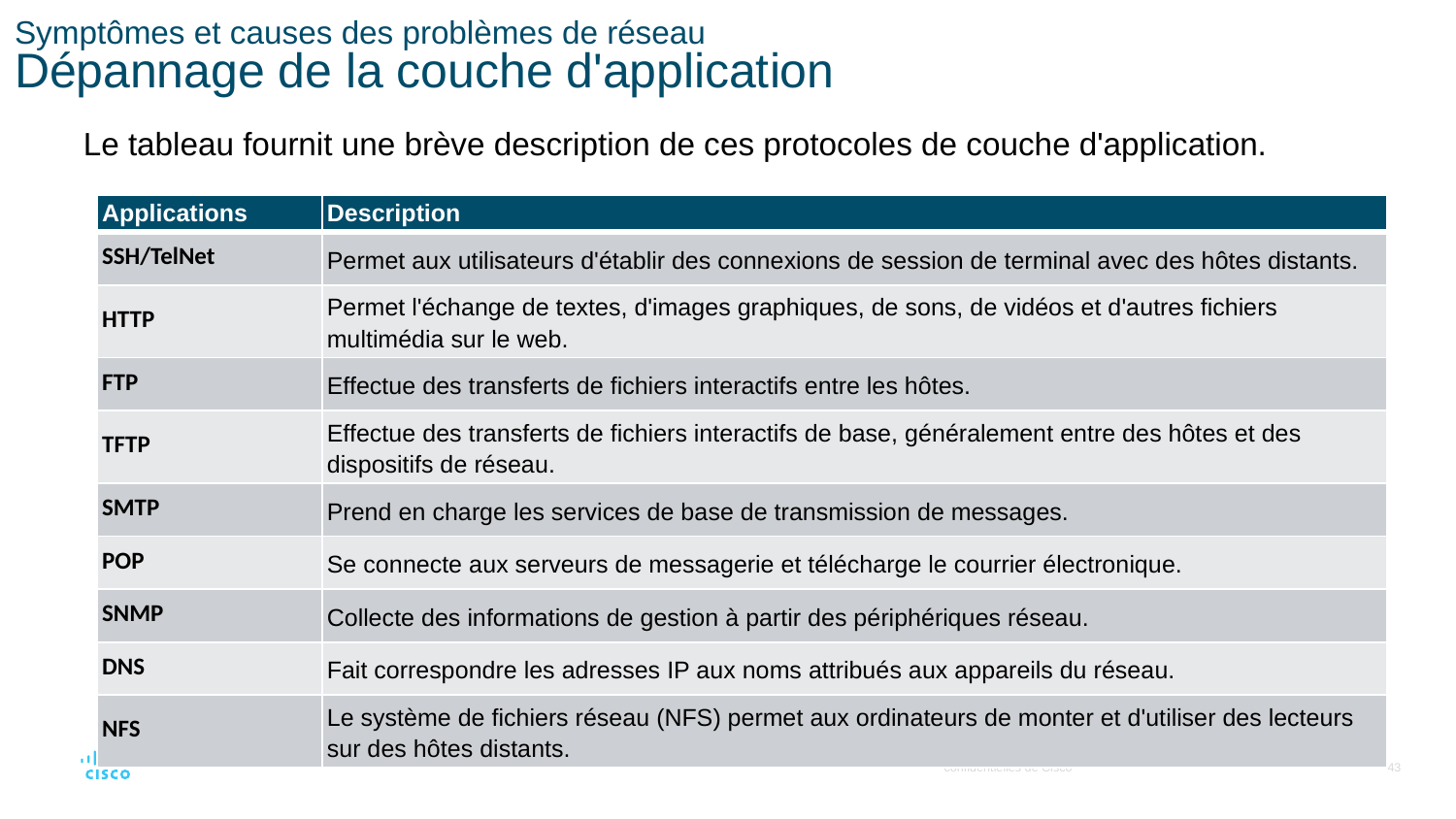

# Symptômes et causes des problèmes de réseau Dépannage de la couche d'application
Le tableau fournit une brève description de ces protocoles de couche d'application.
| Applications | Description |
| --- | --- |
| SSH/TelNet | Permet aux utilisateurs d'établir des connexions de session de terminal avec des hôtes distants. |
| HTTP | Permet l'échange de textes, d'images graphiques, de sons, de vidéos et d'autres fichiers multimédia sur le web. |
| FTP | Effectue des transferts de fichiers interactifs entre les hôtes. |
| TFTP | Effectue des transferts de fichiers interactifs de base, généralement entre des hôtes et des dispositifs de réseau. |
| SMTP | Prend en charge les services de base de transmission de messages. |
| POP | Se connecte aux serveurs de messagerie et télécharge le courrier électronique. |
| SNMP | Collecte des informations de gestion à partir des périphériques réseau. |
| DNS | Fait correspondre les adresses IP aux noms attribués aux appareils du réseau. |
| NFS | Le système de fichiers réseau (NFS) permet aux ordinateurs de monter et d'utiliser des lecteurs sur des hôtes distants. |